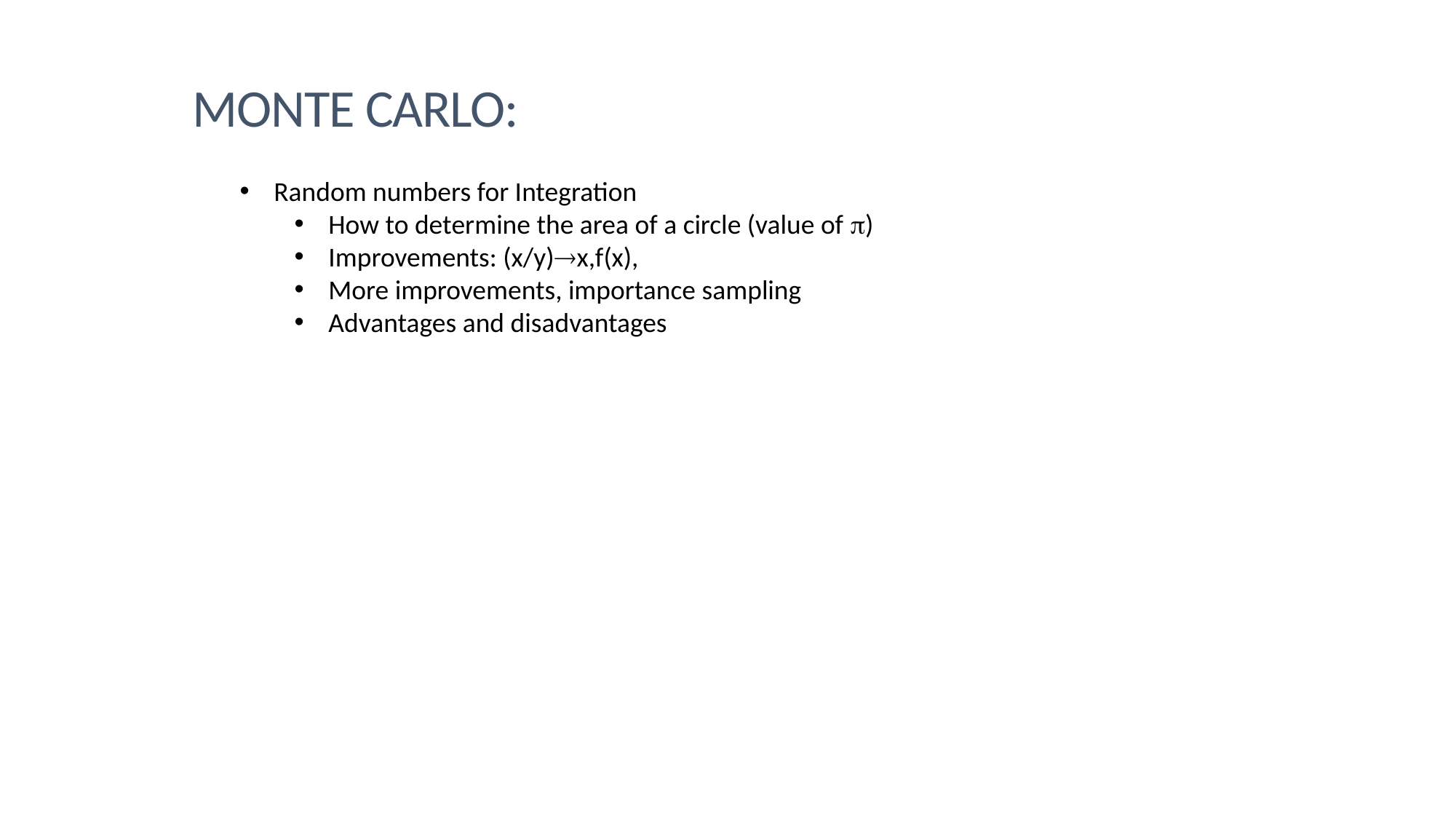

Monte Carlo:
Random numbers for Integration
How to determine the area of a circle (value of π)
Improvements: (x/y)→x,f(x),
More improvements, importance sampling
Advantages and disadvantages